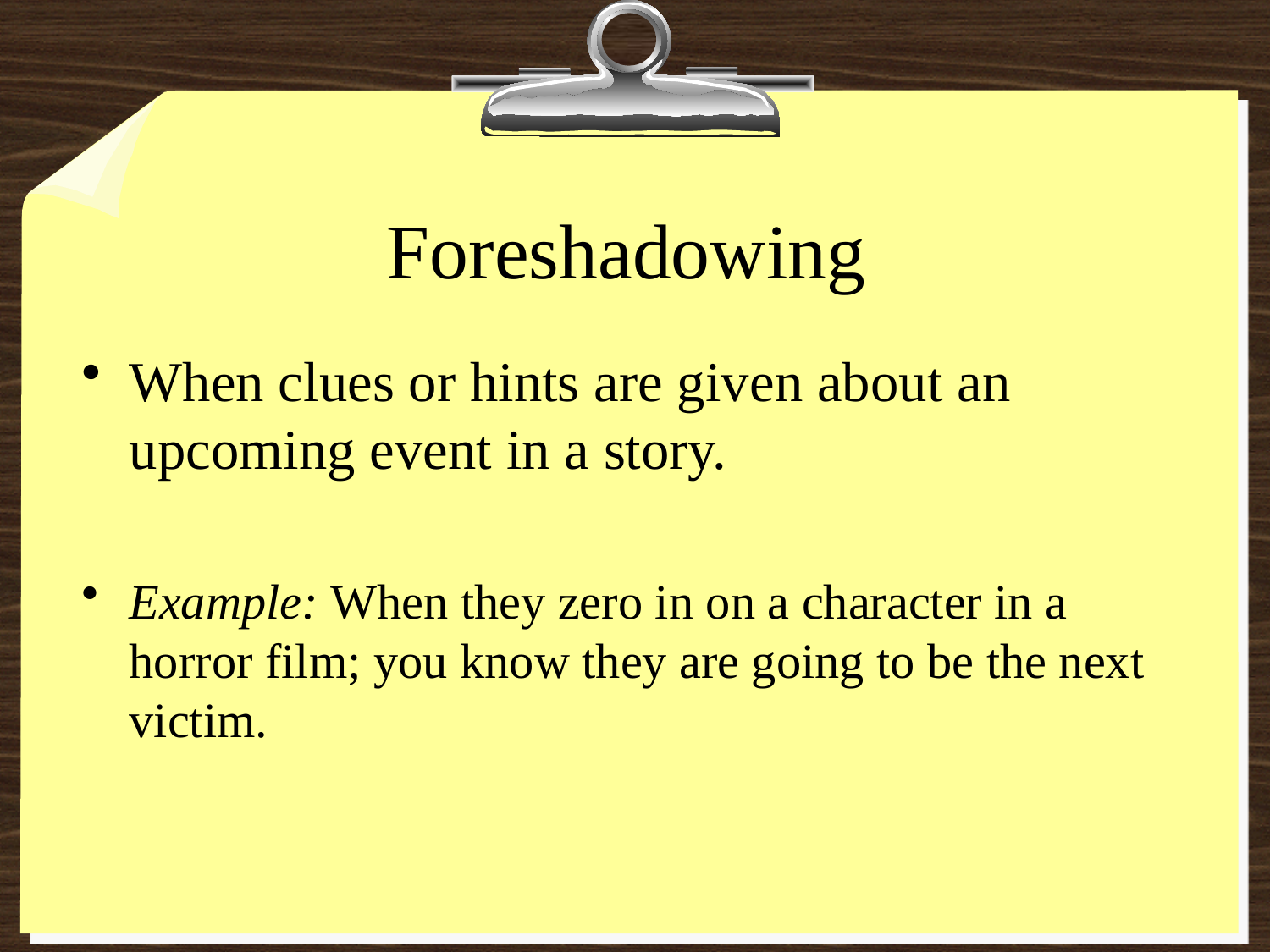

# Foreshadowing
When clues or hints are given about an upcoming event in a story.

Example: When they zero in on a character in a horror film; you know they are going to be the next victim.